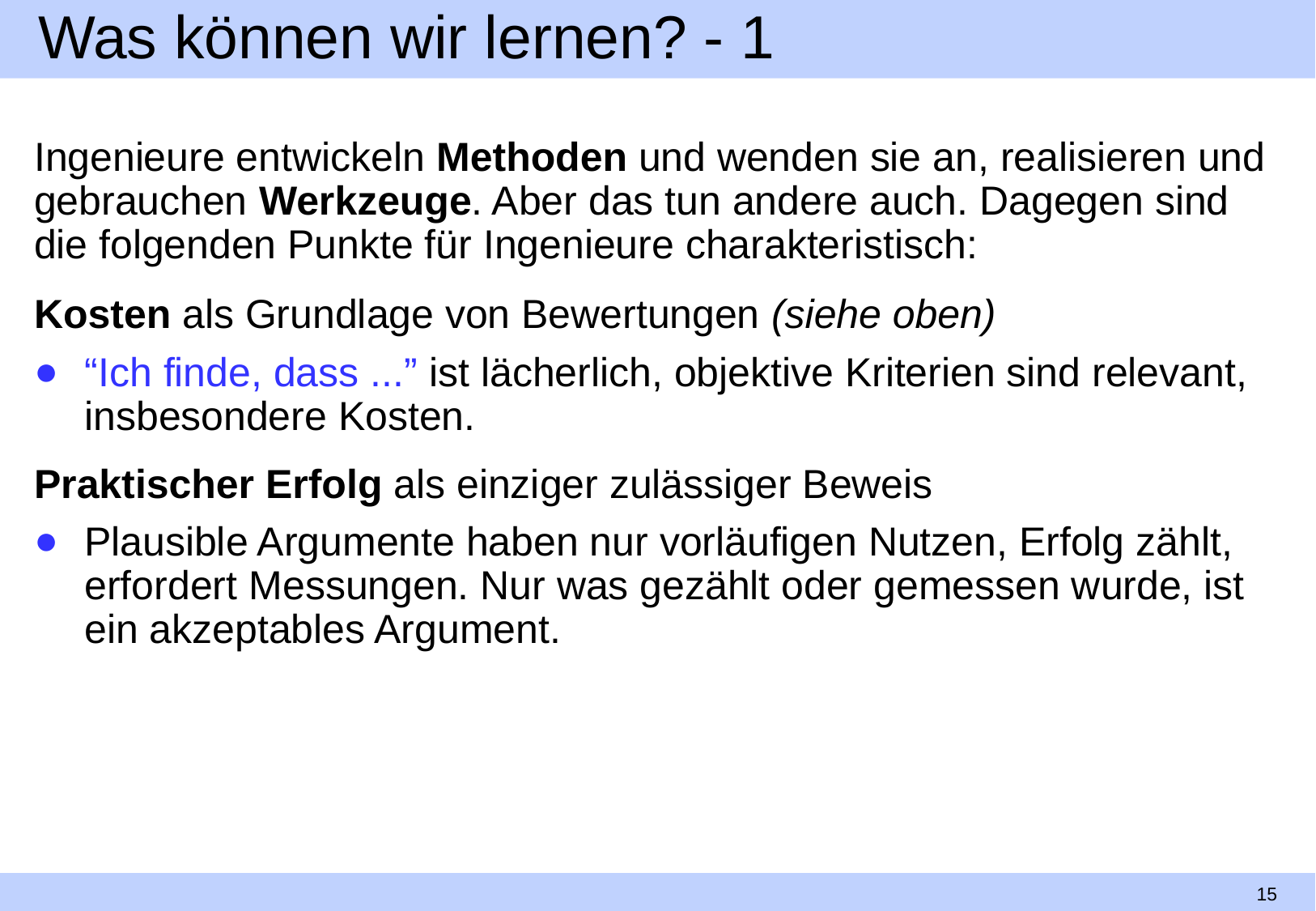

# Was können wir lernen? - 1
Ingenieure entwickeln Methoden und wenden sie an, realisieren und gebrauchen Werkzeuge. Aber das tun andere auch. Dagegen sind die folgenden Punkte für Ingenieure charakteristisch:
Kosten als Grundlage von Bewertungen (siehe oben)
“Ich finde, dass ...” ist lächerlich, objektive Kriterien sind relevant, insbesondere Kosten.
Praktischer Erfolg als einziger zulässiger Beweis
Plausible Argumente haben nur vorläufigen Nutzen, Erfolg zählt, erfordert Messungen. Nur was gezählt oder gemessen wurde, ist ein akzeptables Argument.

15